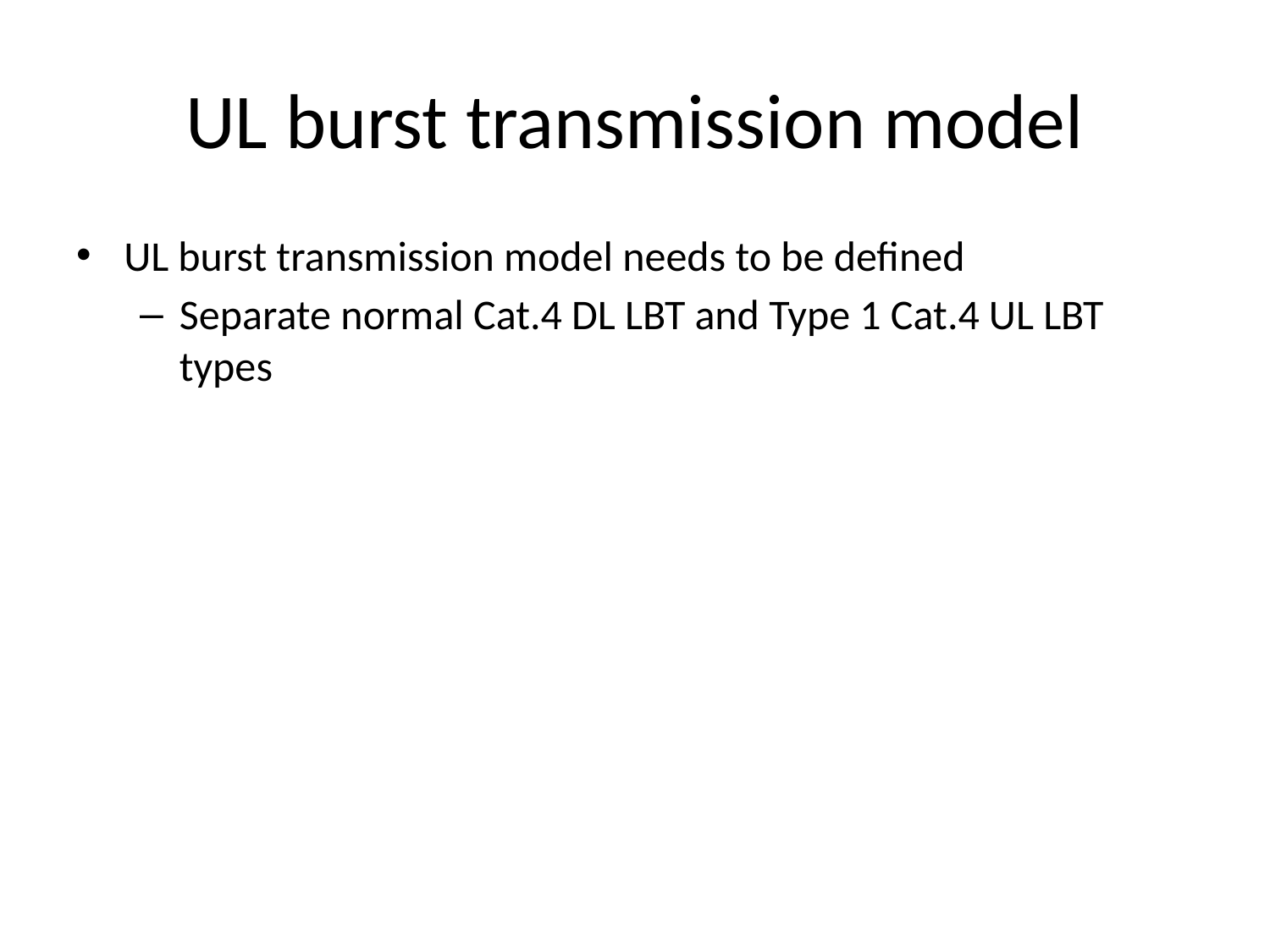

# UL burst transmission model
UL burst transmission model needs to be defined
Separate normal Cat.4 DL LBT and Type 1 Cat.4 UL LBT types